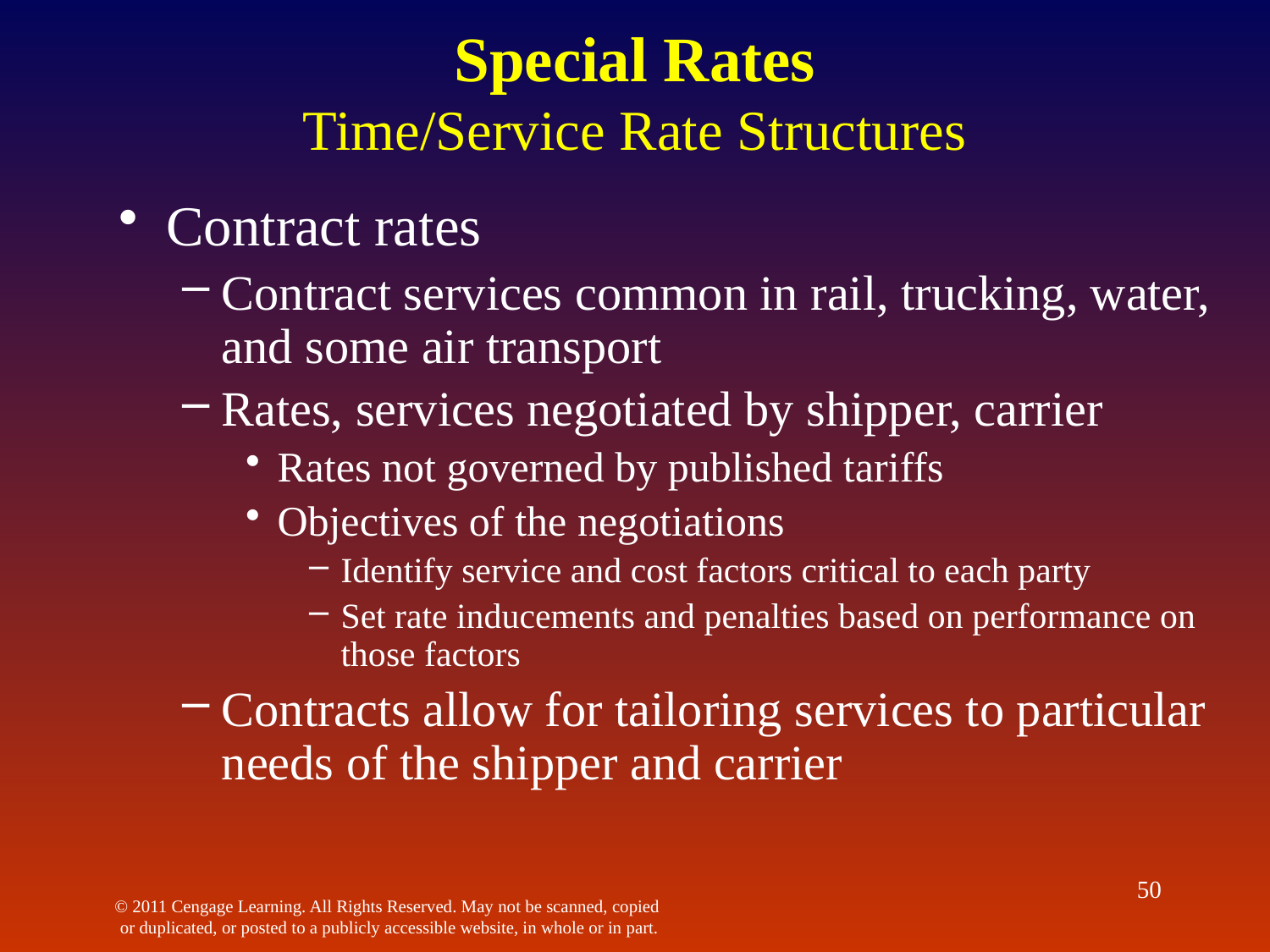

# Special Rates Time/Service Rate Structures
Contract rates
Contract services common in rail, trucking, water, and some air transport
Rates, services negotiated by shipper, carrier
Rates not governed by published tariffs
Objectives of the negotiations
Identify service and cost factors critical to each party
Set rate inducements and penalties based on performance on those factors
Contracts allow for tailoring services to particular needs of the shipper and carrier
50
© 2011 Cengage Learning. All Rights Reserved. May not be scanned, copied   or duplicated, or posted to a publicly accessible website, in whole or in part.